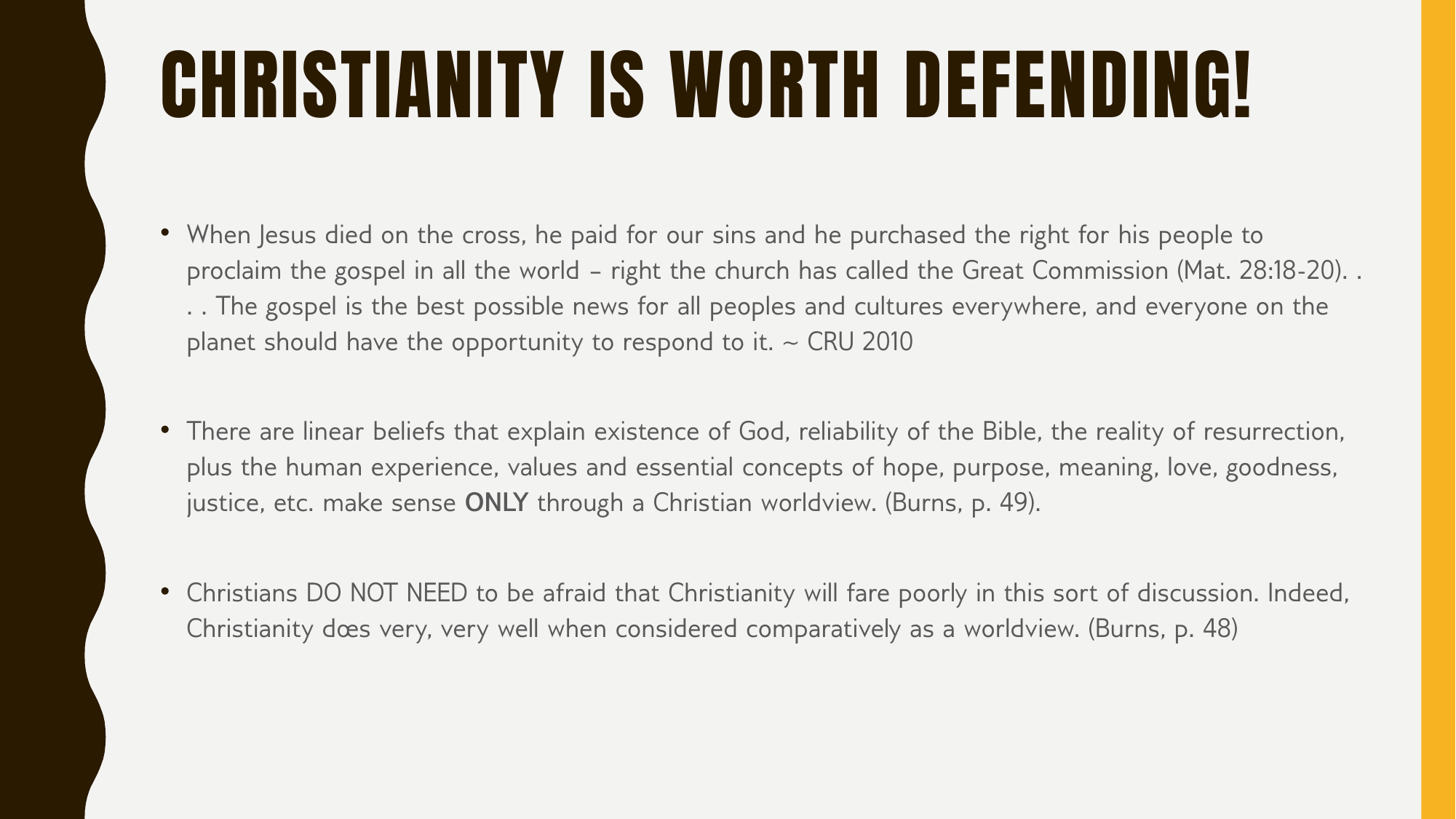

# Christianity is worth defending!
When Jesus died on the cross, he paid for our sins and he purchased the right for his people to proclaim the gospel in all the world – right the church has called the Great Commission (Mat. 28:18-20). . . . The gospel is the best possible news for all peoples and cultures everywhere, and everyone on the planet should have the opportunity to respond to it. ~ CRU 2010

There are linear beliefs that explain existence of God, reliability of the Bible, the reality of resurrection, plus the human experience, values and essential concepts of hope, purpose, meaning, love, goodness, justice, etc. make sense ONLY through a Christian worldview. (Burns, p. 49).

Christians DO NOT NEED to be afraid that Christianity will fare poorly in this sort of discussion. Indeed, Christianity does very, very well when considered comparatively as a worldview. (Burns, p. 48)